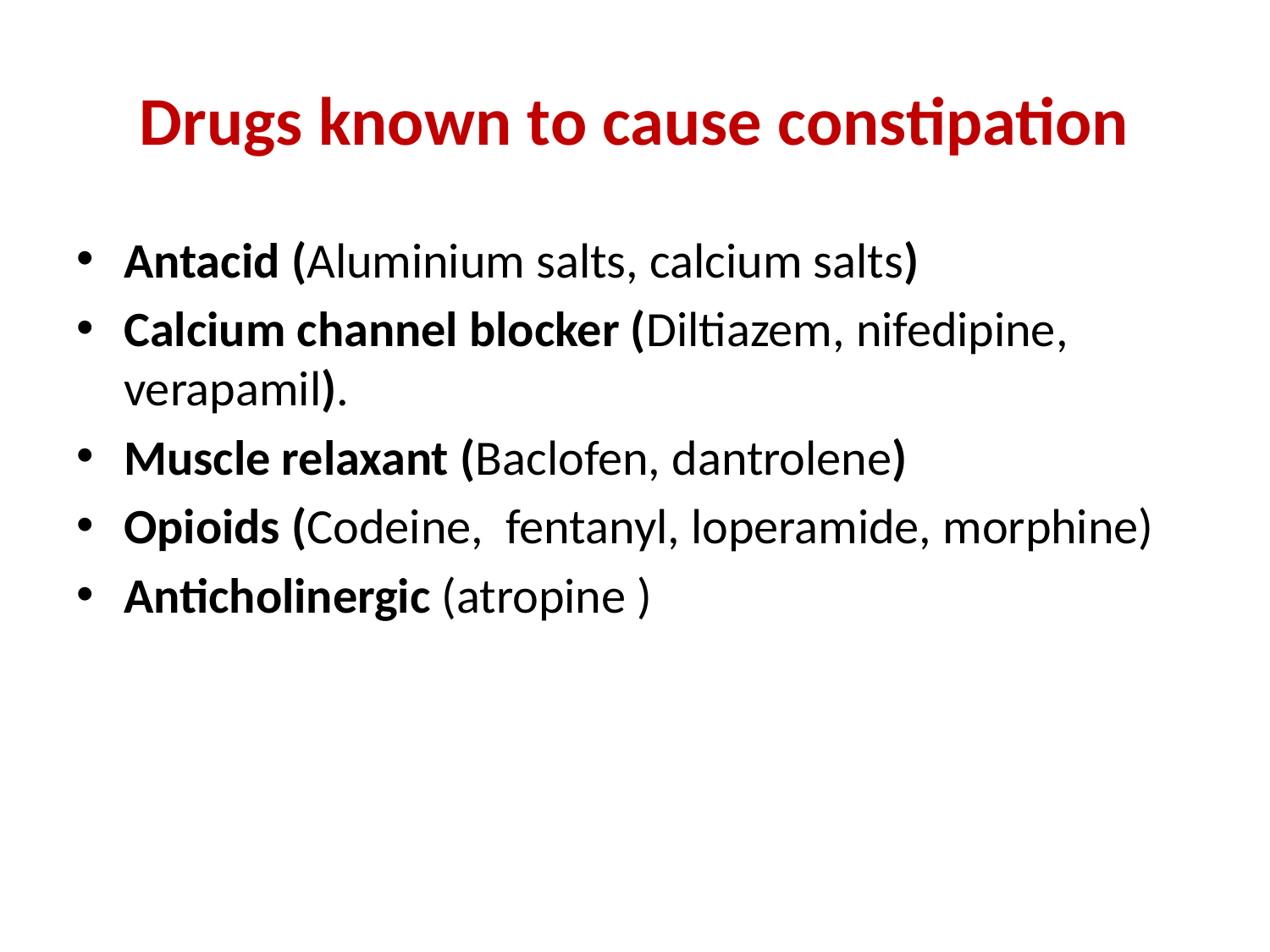

# Drugs known to cause constipation
Antacid (Aluminium salts, calcium salts)
Calcium channel blocker (Diltiazem, nifedipine, verapamil).
Muscle relaxant (Baclofen, dantrolene)
Opioids (Codeine,  fentanyl, loperamide, morphine)
Anticholinergic (atropine )